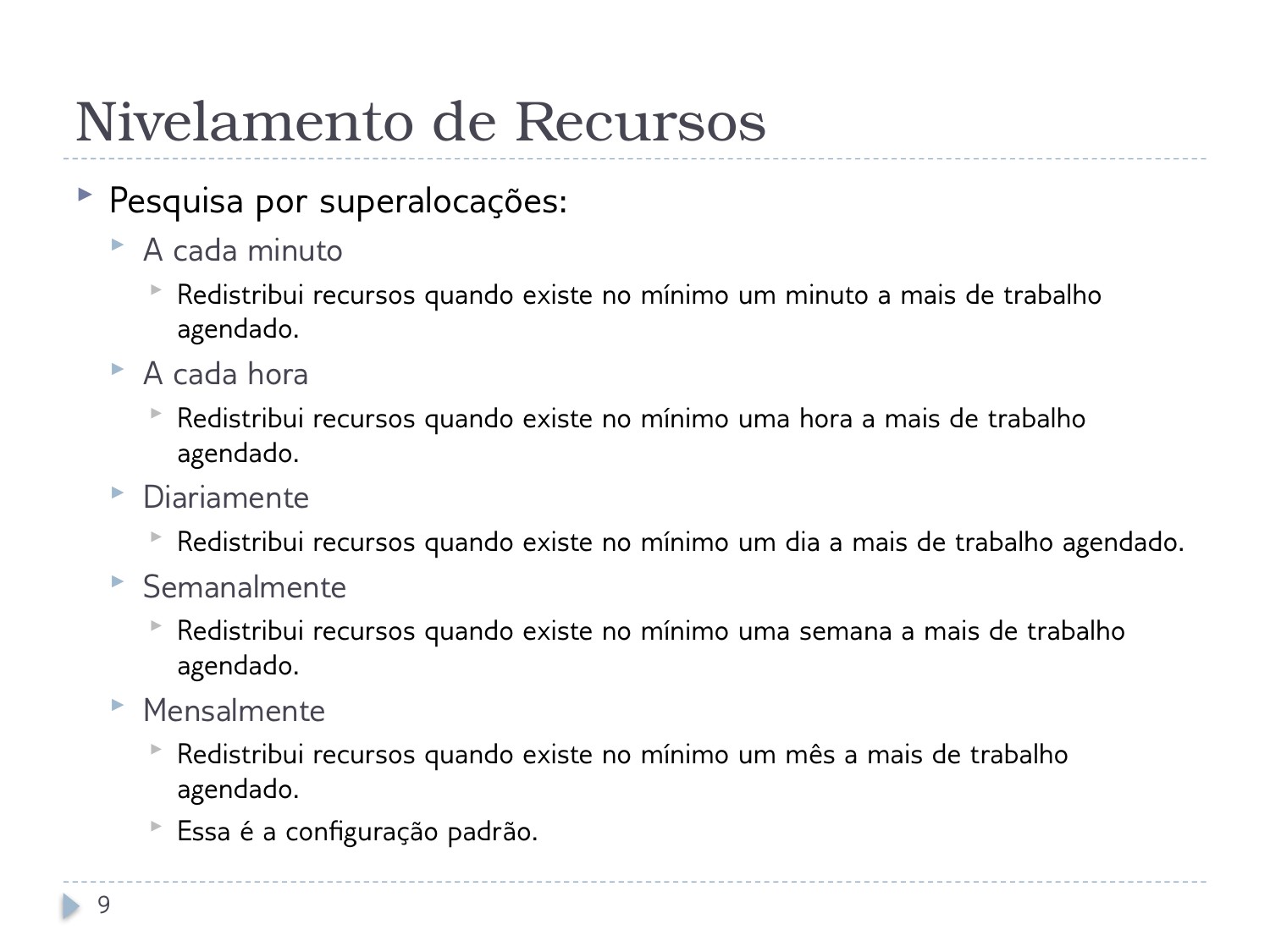

# Nivelamento de Recursos
Pesquisa por superalocações:
A cada minuto
Redistribui recursos quando existe no mínimo um minuto a mais de trabalho agendado.
A cada hora
Redistribui recursos quando existe no mínimo uma hora a mais de trabalho agendado.
Diariamente
Redistribui recursos quando existe no mínimo um dia a mais de trabalho agendado.
Semanalmente
Redistribui recursos quando existe no mínimo uma semana a mais de trabalho agendado.
Mensalmente
Redistribui recursos quando existe no mínimo um mês a mais de trabalho agendado.
Essa é a configuração padrão.

9